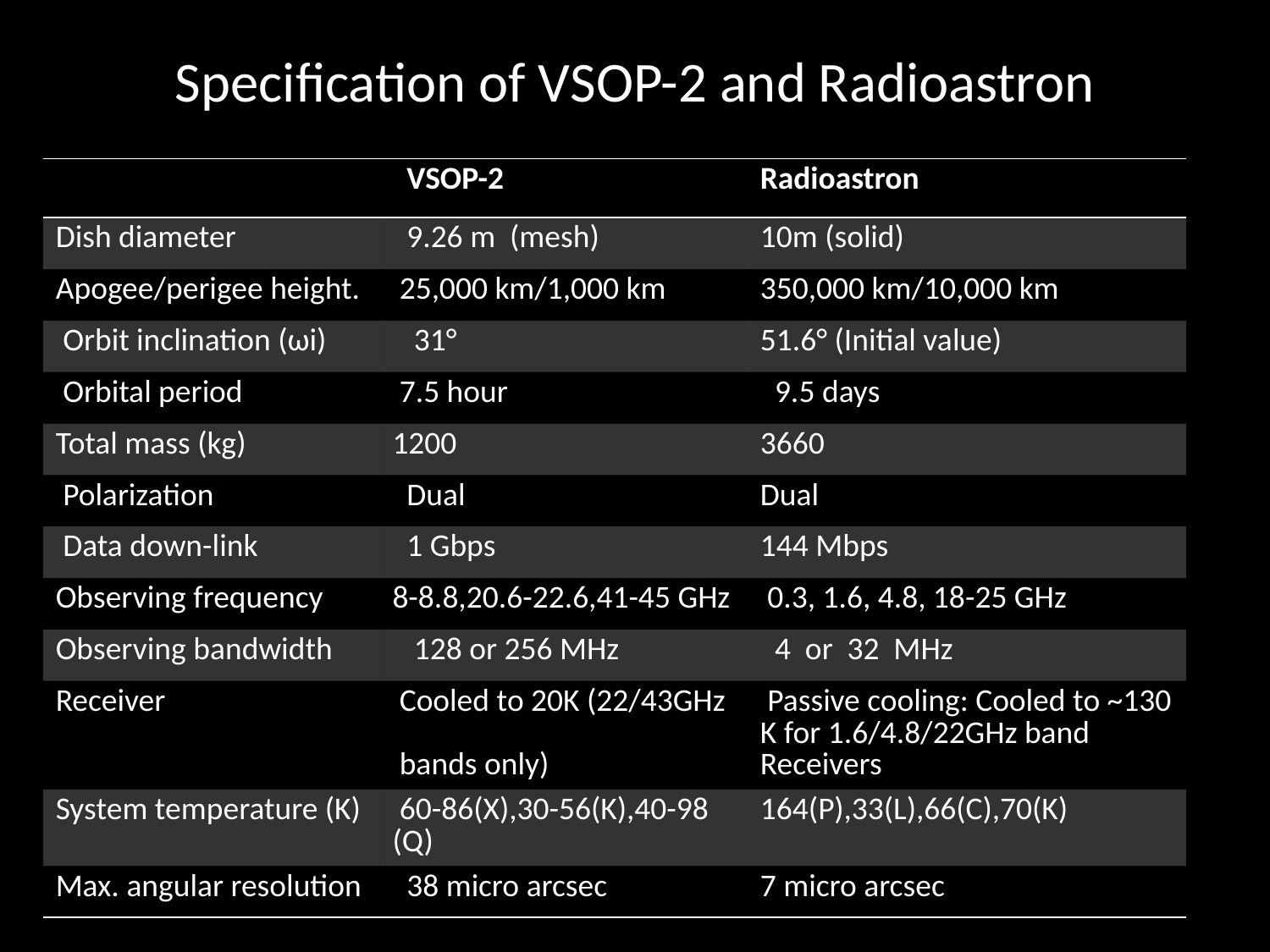

# Specification of VSOP-2 and Radioastron
|  | VSOP-2 | Radioastron |
| --- | --- | --- |
| Dish diameter | 9.26 m (mesh) | 10m (solid) |
| Apogee/perigee height. | 25,000 km/1,000 km | 350,000 km/10,000 km |
| Orbit inclination (ωi) | 31° | 51.6° (Initial value) |
| Orbital period | 7.5 hour | 9.5 days |
| Total mass (kg) | 1200 | 3660 |
| Polarization | Dual | Dual |
| Data down-link | 1 Gbps | 144 Mbps |
| Observing frequency | 8-8.8,20.6-22.6,41-45 GHz | 0.3, 1.6, 4.8, 18-25 GHz |
| Observing bandwidth | 128 or 256 MHz | 4 or 32 MHz |
| Receiver | Cooled to 20K (22/43GHz bands only) | Passive cooling: Cooled to ~130 K for 1.6/4.8/22GHz band Receivers |
| System temperature (K) | 60-86(X),30-56(K),40-98 (Q) | 164(P),33(L),66(C),70(K) |
| Max. angular resolution | 38 micro arcsec | 7 micro arcsec |